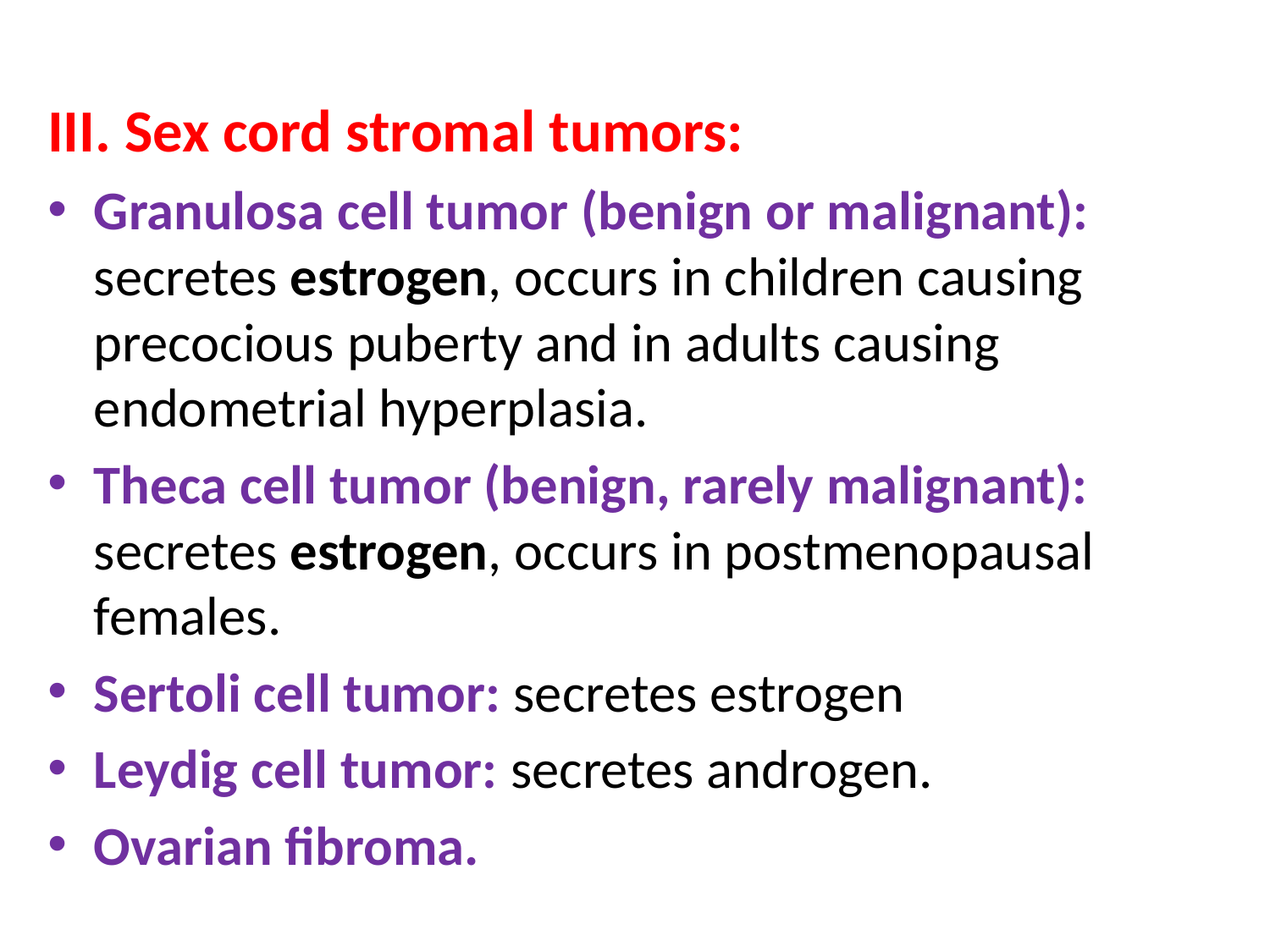

III. Sex cord stromal tumors:
Granulosa cell tumor (benign or malignant): secretes estrogen, occurs in children causing precocious puberty and in adults causing endometrial hyperplasia.
Theca cell tumor (benign, rarely malignant): secretes estrogen, occurs in postmenopausal females.
Sertoli cell tumor: secretes estrogen
Leydig cell tumor: secretes androgen.
Ovarian fibroma.